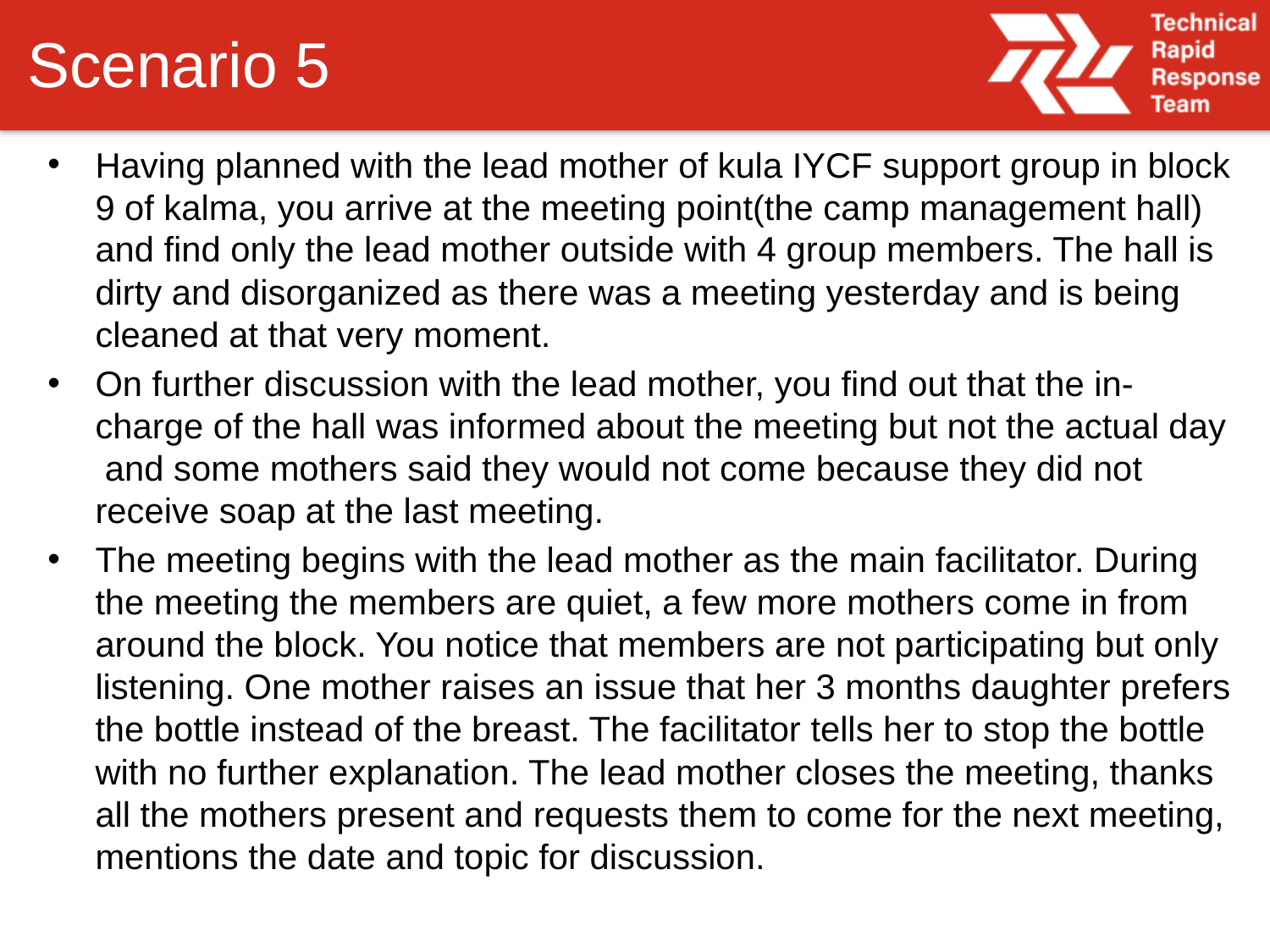

# Scenario 5
Having planned with the lead mother of kula IYCF support group in block 9 of kalma, you arrive at the meeting point(the camp management hall) and find only the lead mother outside with 4 group members. The hall is dirty and disorganized as there was a meeting yesterday and is being cleaned at that very moment.
On further discussion with the lead mother, you find out that the in-charge of the hall was informed about the meeting but not the actual day  and some mothers said they would not come because they did not receive soap at the last meeting.
The meeting begins with the lead mother as the main facilitator. During the meeting the members are quiet, a few more mothers come in from around the block. You notice that members are not participating but only listening. One mother raises an issue that her 3 months daughter prefers the bottle instead of the breast. The facilitator tells her to stop the bottle with no further explanation. The lead mother closes the meeting, thanks all the mothers present and requests them to come for the next meeting, mentions the date and topic for discussion.